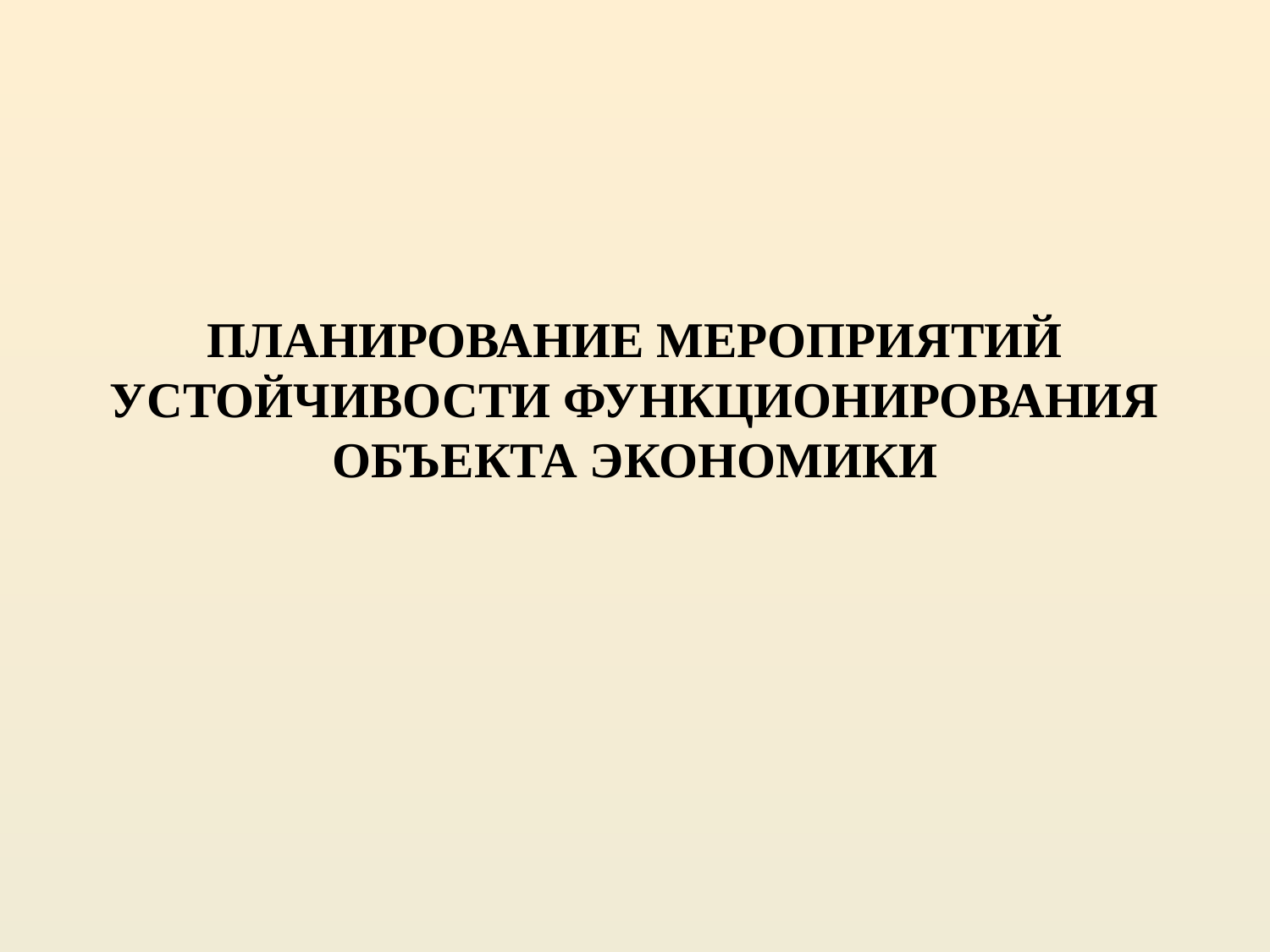

# ПЛАНИРОВАНИЕ МЕРОПРИЯТИЙ УСТОЙЧИВОСТИ ФУНКЦИОНИРОВАНИЯ ОБЪЕКТА ЭКОНОМИКИ